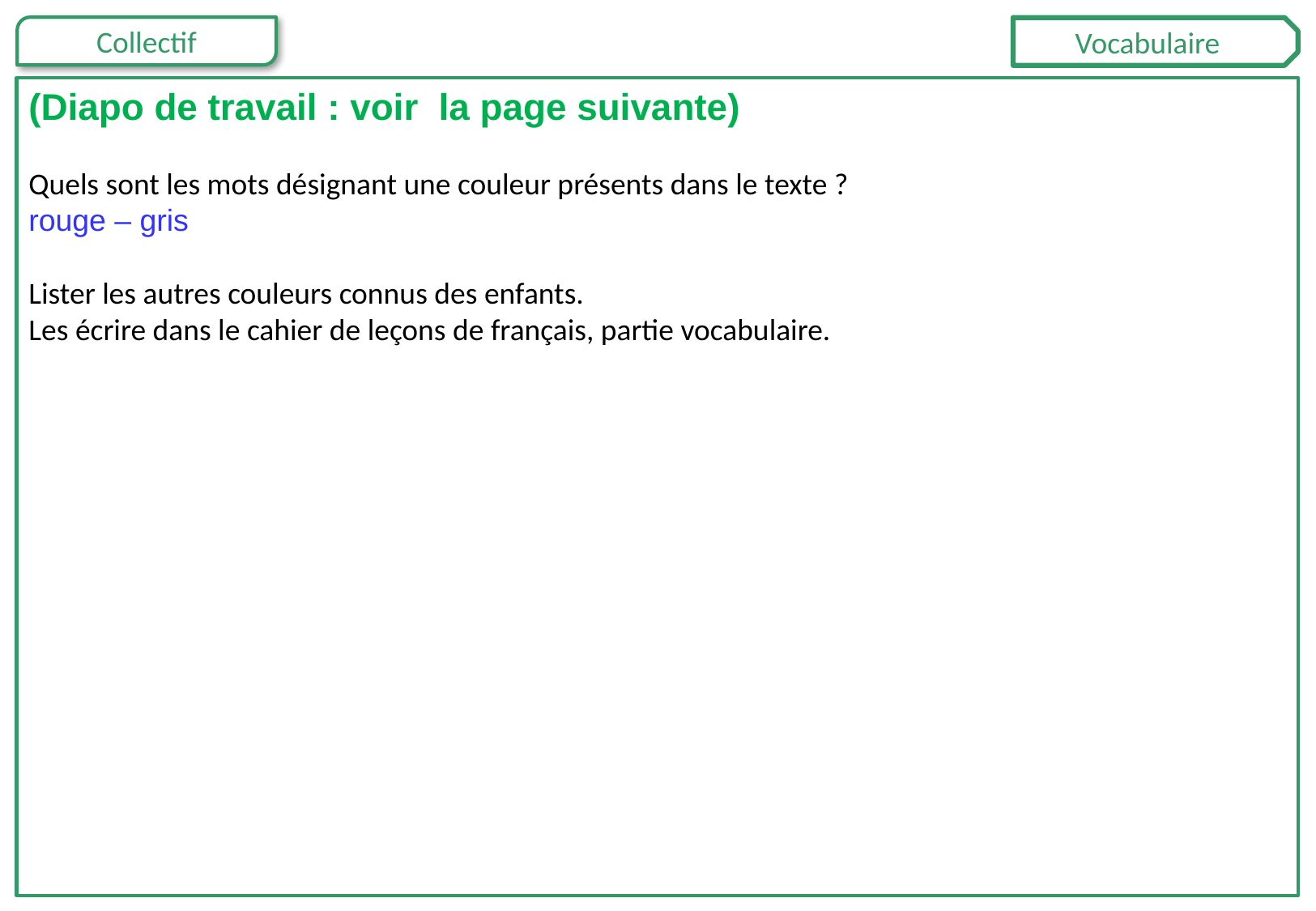

Vocabulaire
(Diapo de travail : voir  la page suivante)

Quels sont les mots désignant une couleur présents dans le texte ?
rouge – gris

Lister les autres couleurs connus des enfants.
Les écrire dans le cahier de leçons de français, partie vocabulaire.